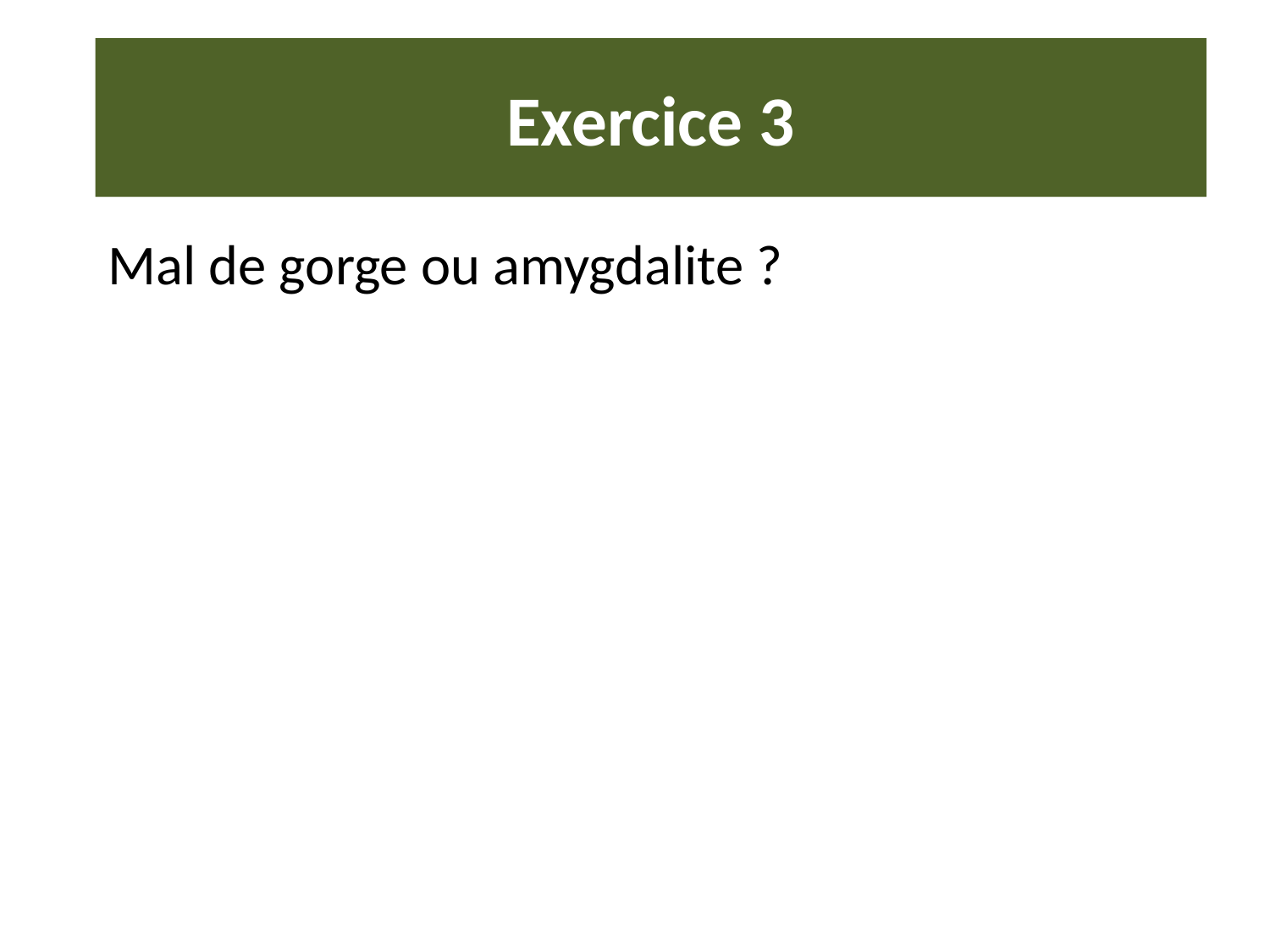

# Exercice 3
Mal de gorge ou amygdalite ?